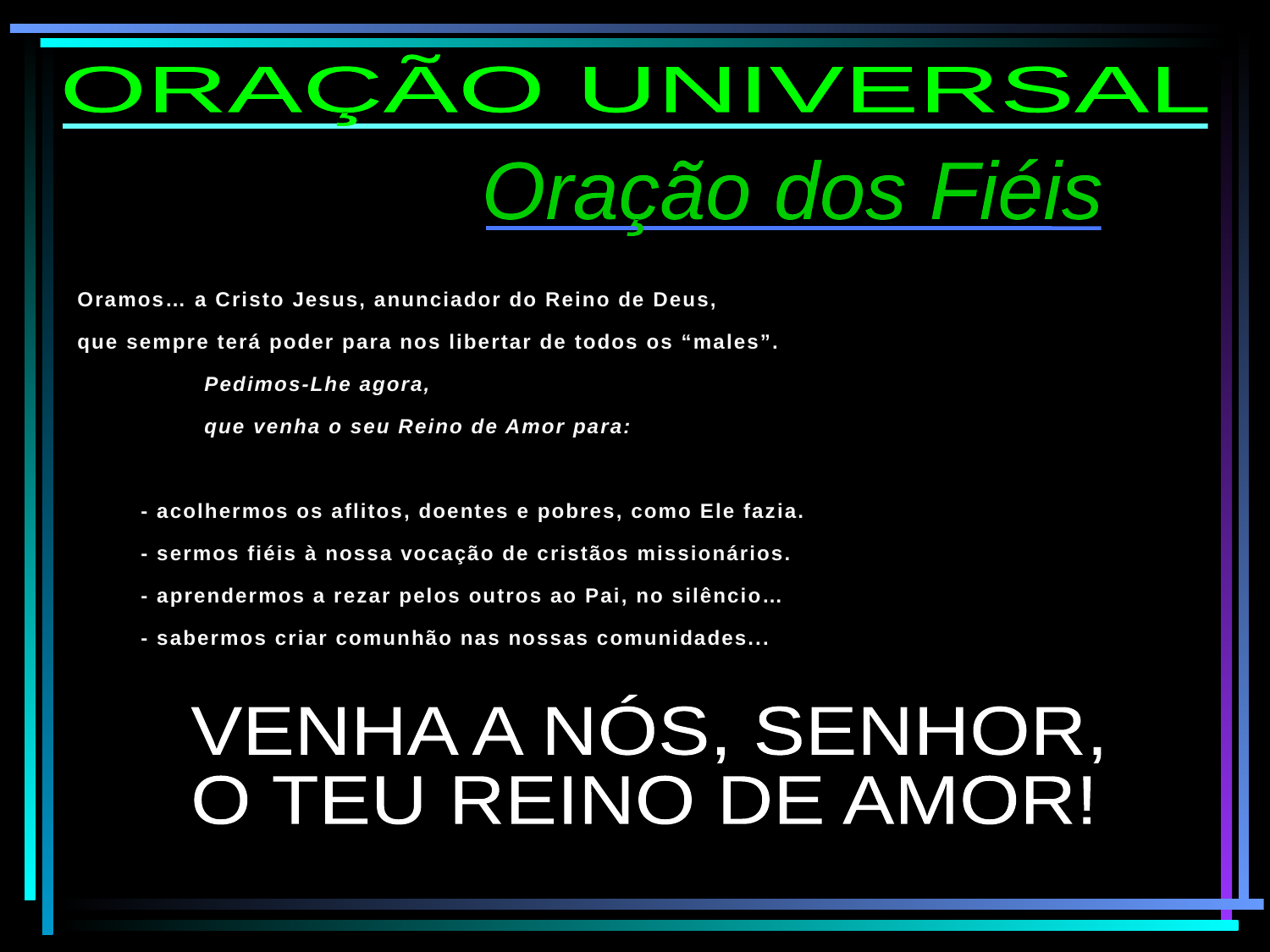

ORAÇÃO UNIVERSAL

Oração dos Fiéis

Oramos… a Cristo Jesus, anunciador do Reino de Deus,
que sempre terá poder para nos libertar de todos os “males”.
Pedimos-Lhe agora,
que venha o seu Reino de Amor para:

- acolhermos os aflitos, doentes e pobres, como Ele fazia.
- sermos fiéis à nossa vocação de cristãos missionários.
- aprendermos a rezar pelos outros ao Pai, no silêncio…
- sabermos criar comunhão nas nossas comunidades...
VENHA A NÓS, SENHOR,
O TEU REINO DE AMOR!